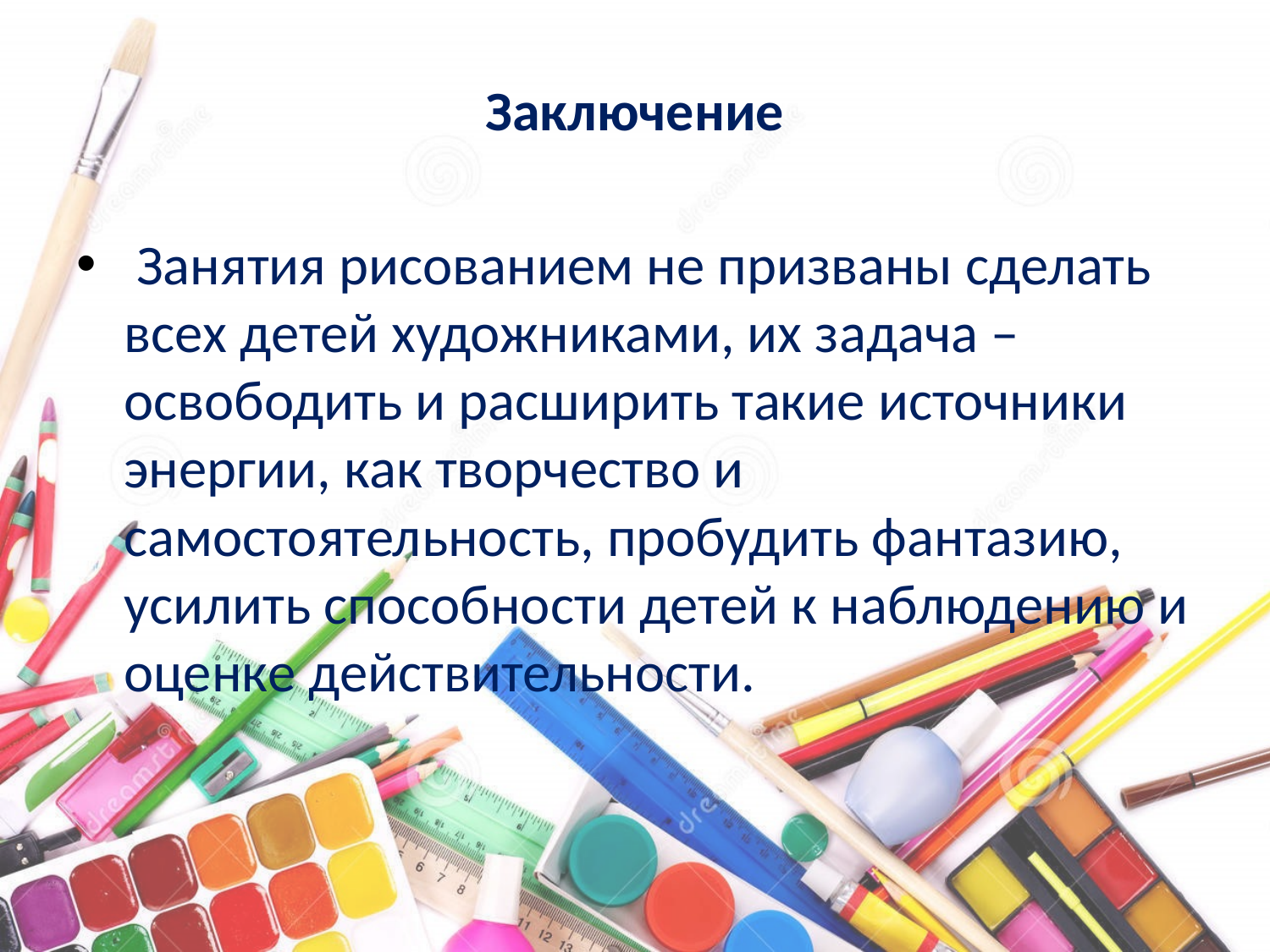

# Заключение
 Занятия рисованием не призваны сделать всех детей художниками, их задача – освободить и расширить такие источники энергии, как творчество и самостоятельность, пробудить фантазию, усилить способности детей к наблюдению и оценке действительности.